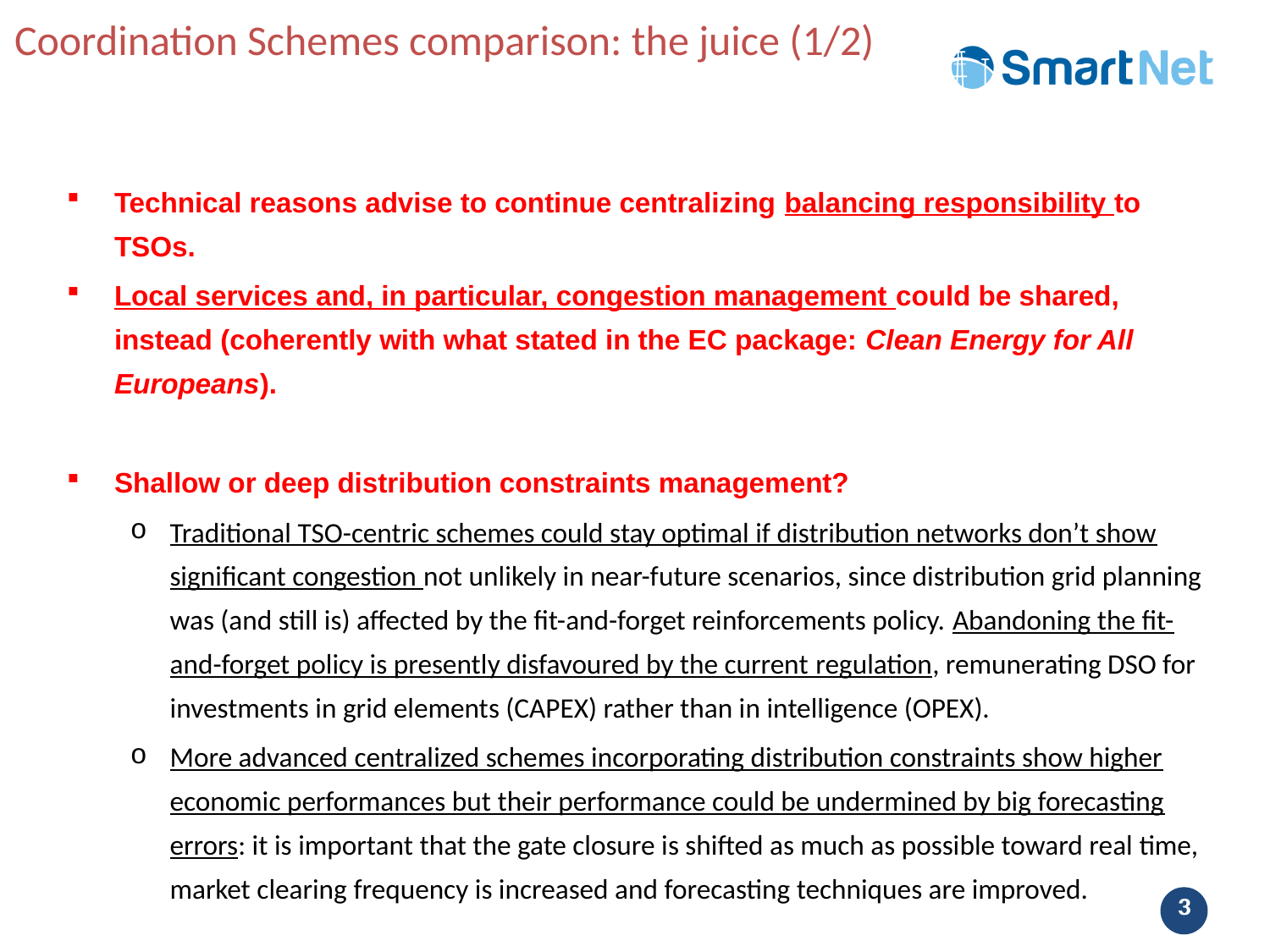

# Coordination Schemes comparison: the juice (1/2)
Technical reasons advise to continue centralizing balancing responsibility to TSOs.
Local services and, in particular, congestion management could be shared, instead (coherently with what stated in the EC package: Clean Energy for All Europeans).

Shallow or deep distribution constraints management?
Traditional TSO-centric schemes could stay optimal if distribution networks don’t show significant congestion not unlikely in near-future scenarios, since distribution grid planning was (and still is) affected by the fit-and-forget reinforcements policy. Abandoning the fit-and-forget policy is presently disfavoured by the current regulation, remunerating DSO for investments in grid elements (CAPEX) rather than in intelligence (OPEX).
More advanced centralized schemes incorporating distribution constraints show higher economic performances but their performance could be undermined by big forecasting errors: it is important that the gate closure is shifted as much as possible toward real time, market clearing frequency is increased and forecasting techniques are improved.
3
3